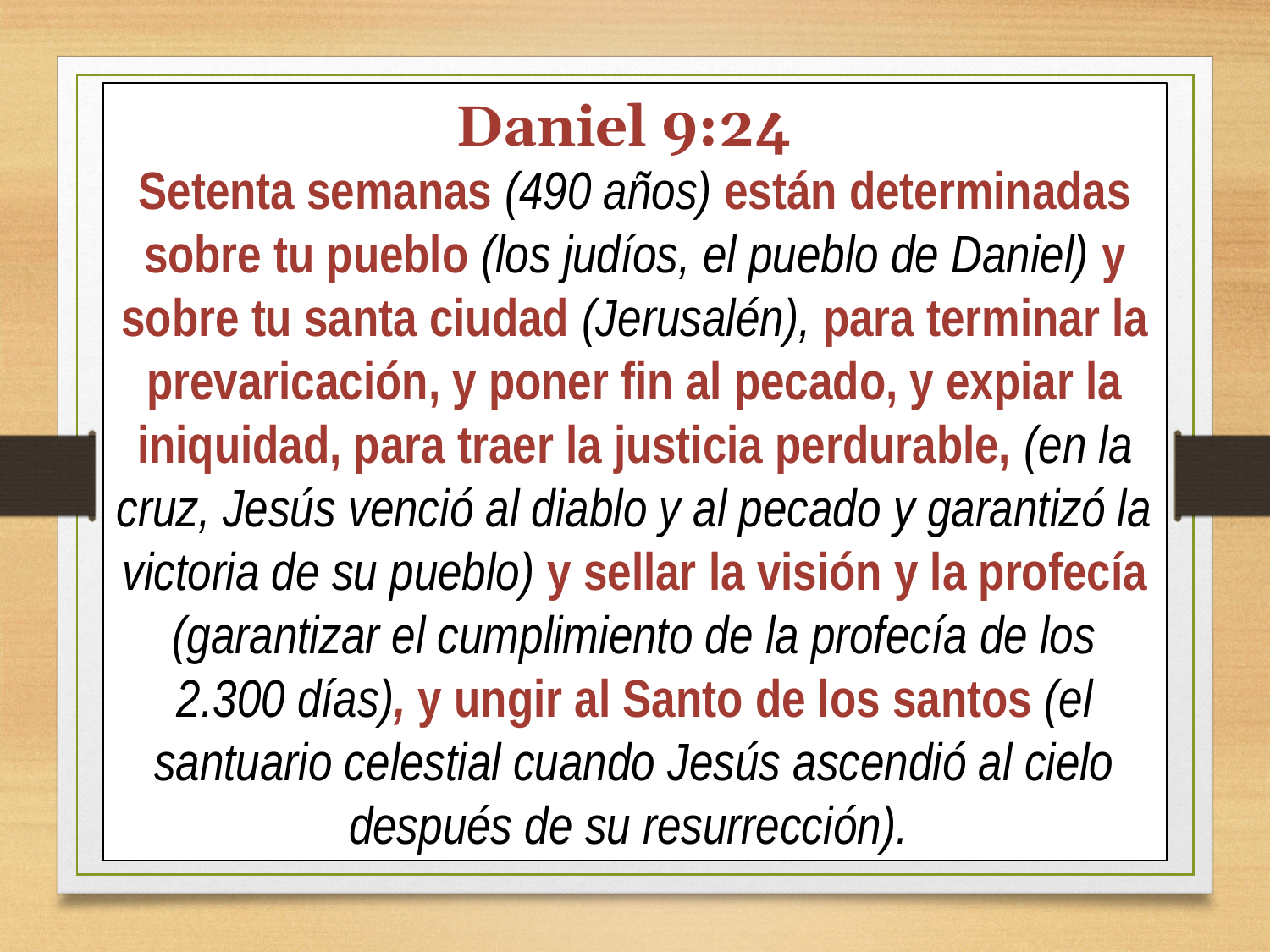

Daniel 9:24
Setenta semanas (490 años) están determinadas sobre tu pueblo (los judíos, el pueblo de Daniel) y sobre tu santa ciudad (Jerusalén), para terminar la prevaricación, y poner fin al pecado, y expiar la iniquidad, para traer la justicia perdurable, (en la cruz, Jesús venció al diablo y al pecado y garantizó la victoria de su pueblo) y sellar la visión y la profecía (garantizar el cumplimiento de la profecía de los 2.300 días), y ungir al Santo de los santos (el santuario celestial cuando Jesús ascendió al cielo después de su resurrección).